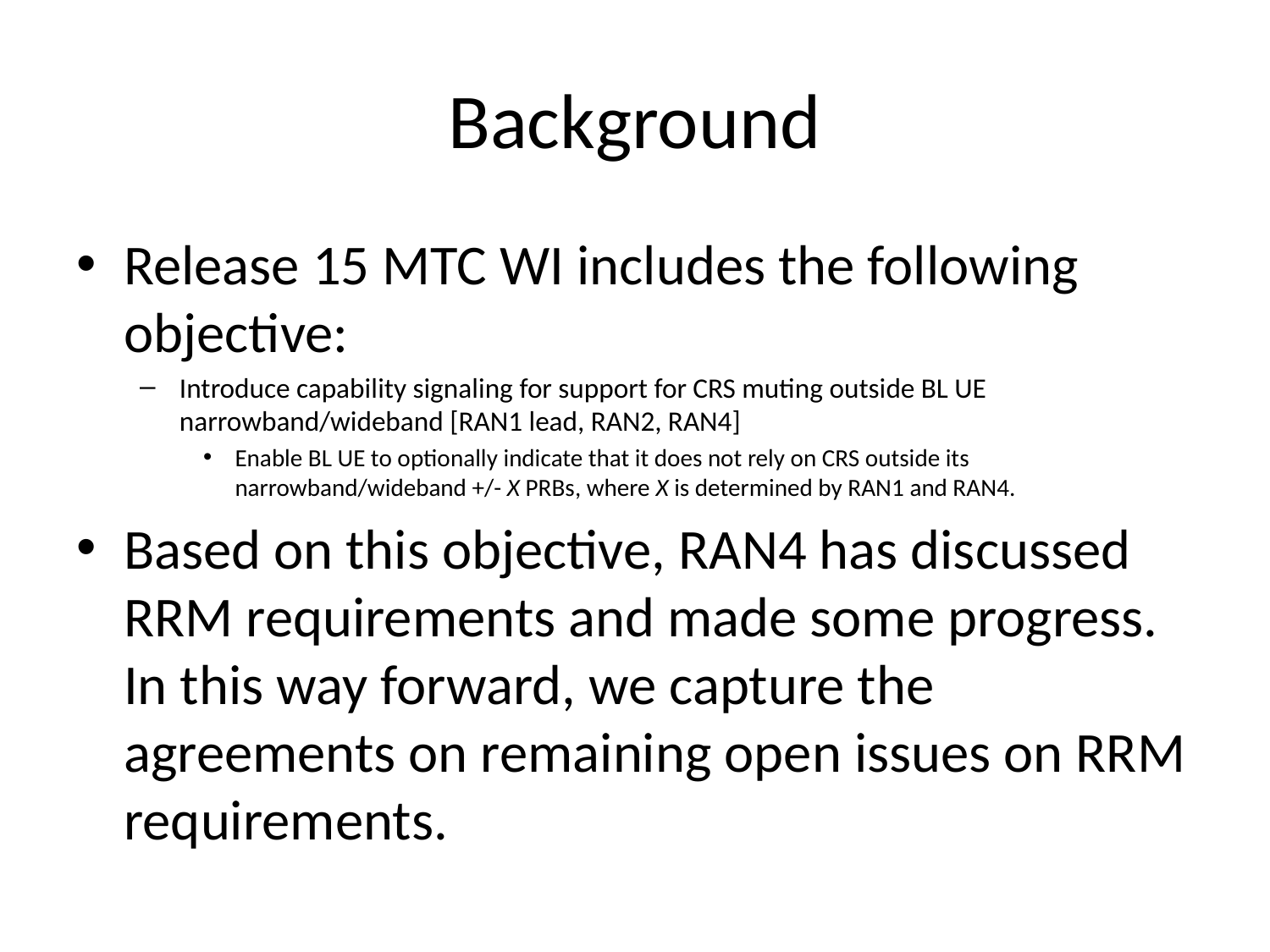

# Background
Release 15 MTC WI includes the following objective:
Introduce capability signaling for support for CRS muting outside BL UE narrowband/wideband [RAN1 lead, RAN2, RAN4]
Enable BL UE to optionally indicate that it does not rely on CRS outside its narrowband/wideband +/- X PRBs, where X is determined by RAN1 and RAN4.
Based on this objective, RAN4 has discussed RRM requirements and made some progress. In this way forward, we capture the agreements on remaining open issues on RRM requirements.